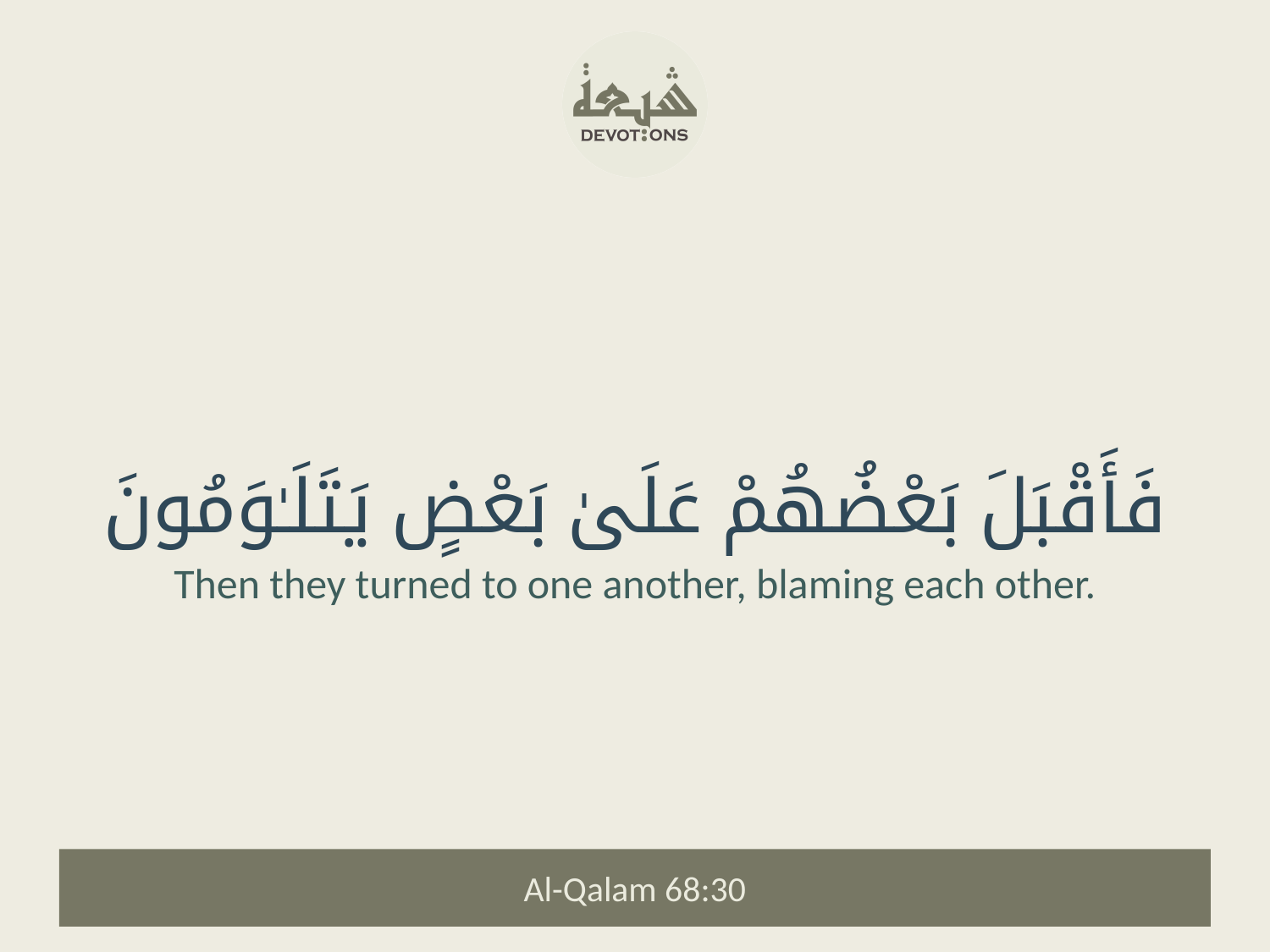

فَأَقْبَلَ بَعْضُهُمْ عَلَىٰ بَعْضٍ يَتَلَـٰوَمُونَ
Then they turned to one another, blaming each other.
Al-Qalam 68:30